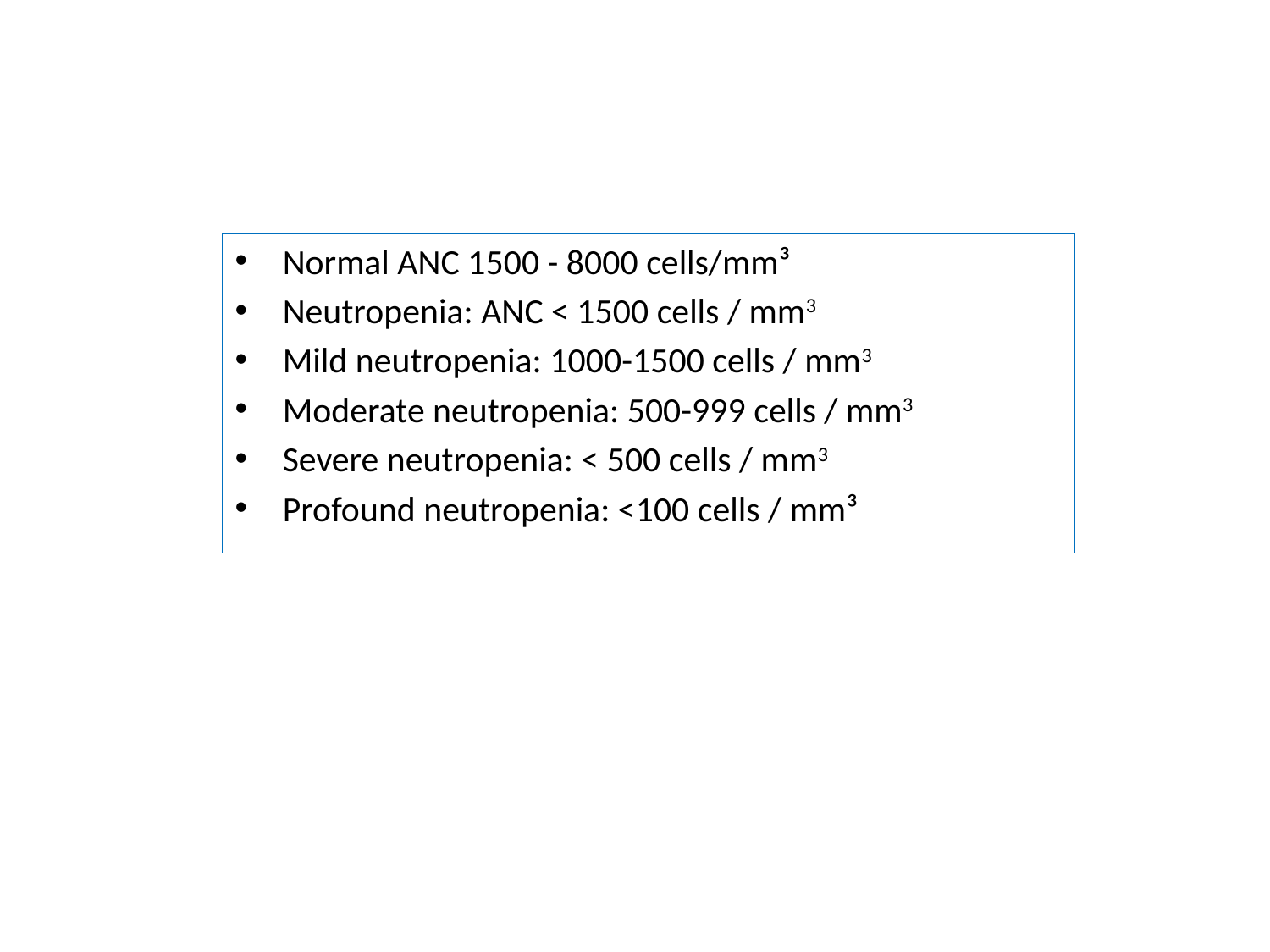

Normal ANC 1500 - 8000 cells/mm³
Neutropenia: ANC < 1500 cells / mm3
Mild neutropenia: 1000-1500 cells / mm3
Moderate neutropenia: 500-999 cells / mm3
Severe neutropenia: < 500 cells / mm3
Profound neutropenia: <100 cells / mm³